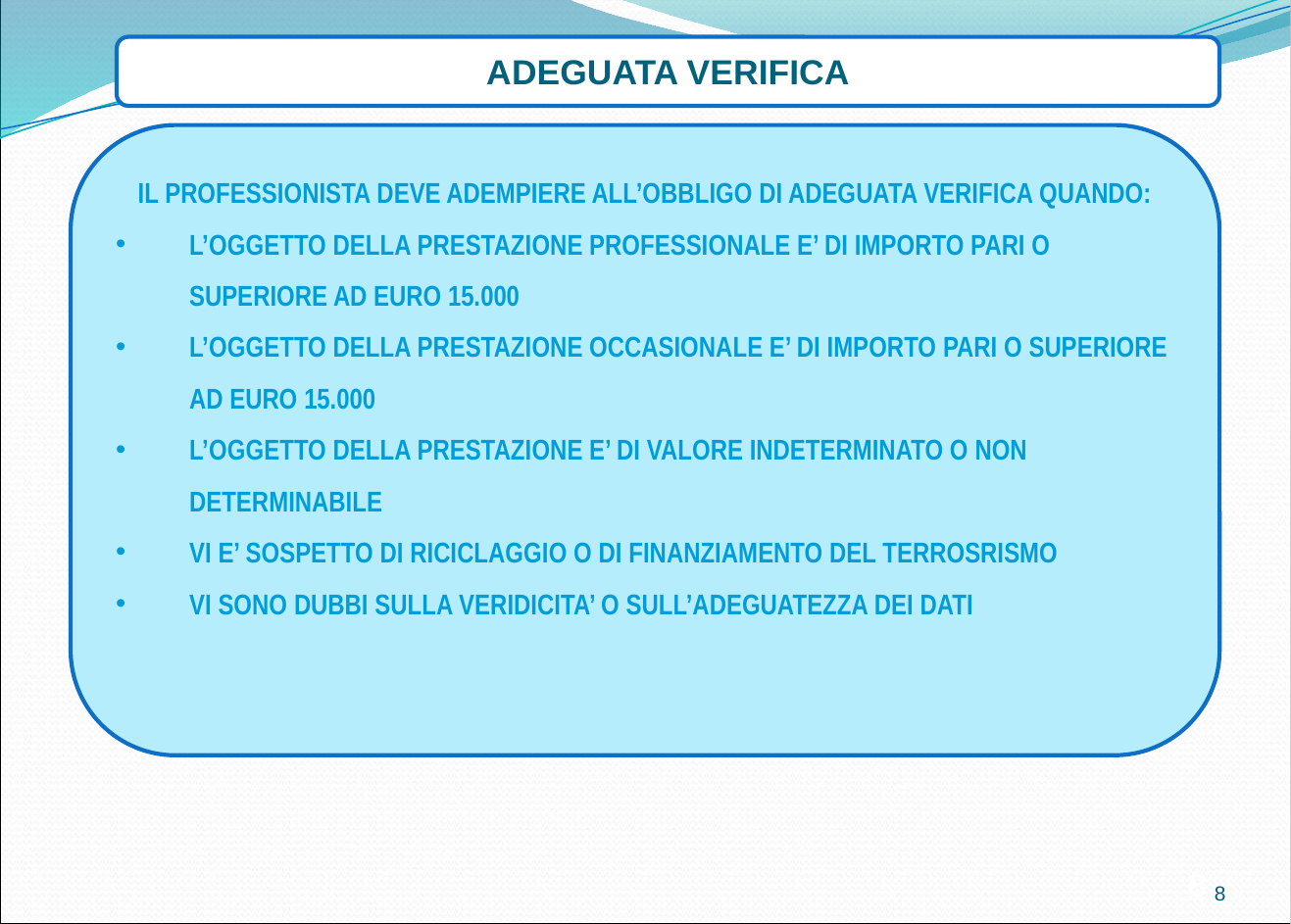

ADEGUATA VERIFICA
IL PROFESSIONISTA DEVE ADEMPIERE ALL’OBBLIGO DI ADEGUATA VERIFICA QUANDO:
L’OGGETTO DELLA PRESTAZIONE PROFESSIONALE E’ DI IMPORTO PARI O SUPERIORE AD EURO 15.000
L’OGGETTO DELLA PRESTAZIONE OCCASIONALE E’ DI IMPORTO PARI O SUPERIORE AD EURO 15.000
L’OGGETTO DELLA PRESTAZIONE E’ DI VALORE INDETERMINATO O NON DETERMINABILE
VI E’ SOSPETTO DI RICICLAGGIO O DI FINANZIAMENTO DEL TERROSRISMO
VI SONO DUBBI SULLA VERIDICITA’ O SULL’ADEGUATEZZA DEI DATI

8
8